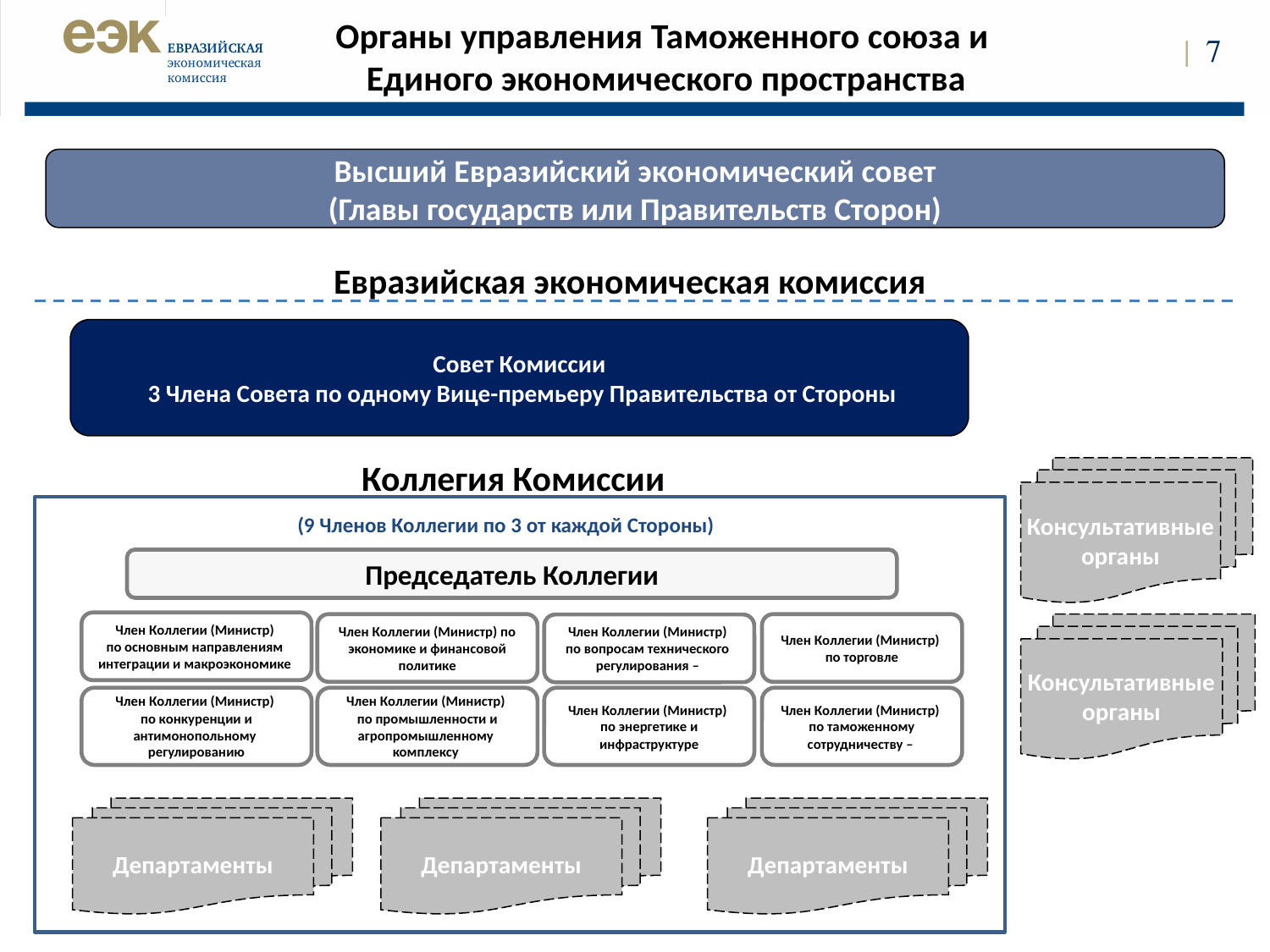

Органы управления Таможенного союза и
Единого экономического пространства
|  7
Высший Евразийский экономический совет
(Главы государств или Правительств Сторон)
Евразийская экономическая комиссия
Совет Комиссии
 3 Члена Совета по одному Вице-премьеру Правительства от Стороны
Коллегия Комиссии
Консультативные
органы
(9 Членов Коллегии по 3 от каждой Стороны)

Председатель Коллегии
Член Коллегии (Министр)
по основным направлениям
интеграции и макроэкономике
Член Коллегии (Министр) по экономике и финансовой политике
Член Коллегии (Министр)
по торговле
Консультативные
органы
Член Коллегии (Министр)
по вопросам технического
регулирования –
Член Коллегии (Министр)
по конкуренции и антимонопольному
регулированию
Член Коллегии (Министр)
по промышленности и агропромышленному
комплексу
Член Коллегии (Министр)
по энергетике и инфраструктуре
Член Коллегии (Министр)
по таможенному сотрудничеству –
Департаменты
Департаменты
Департаменты